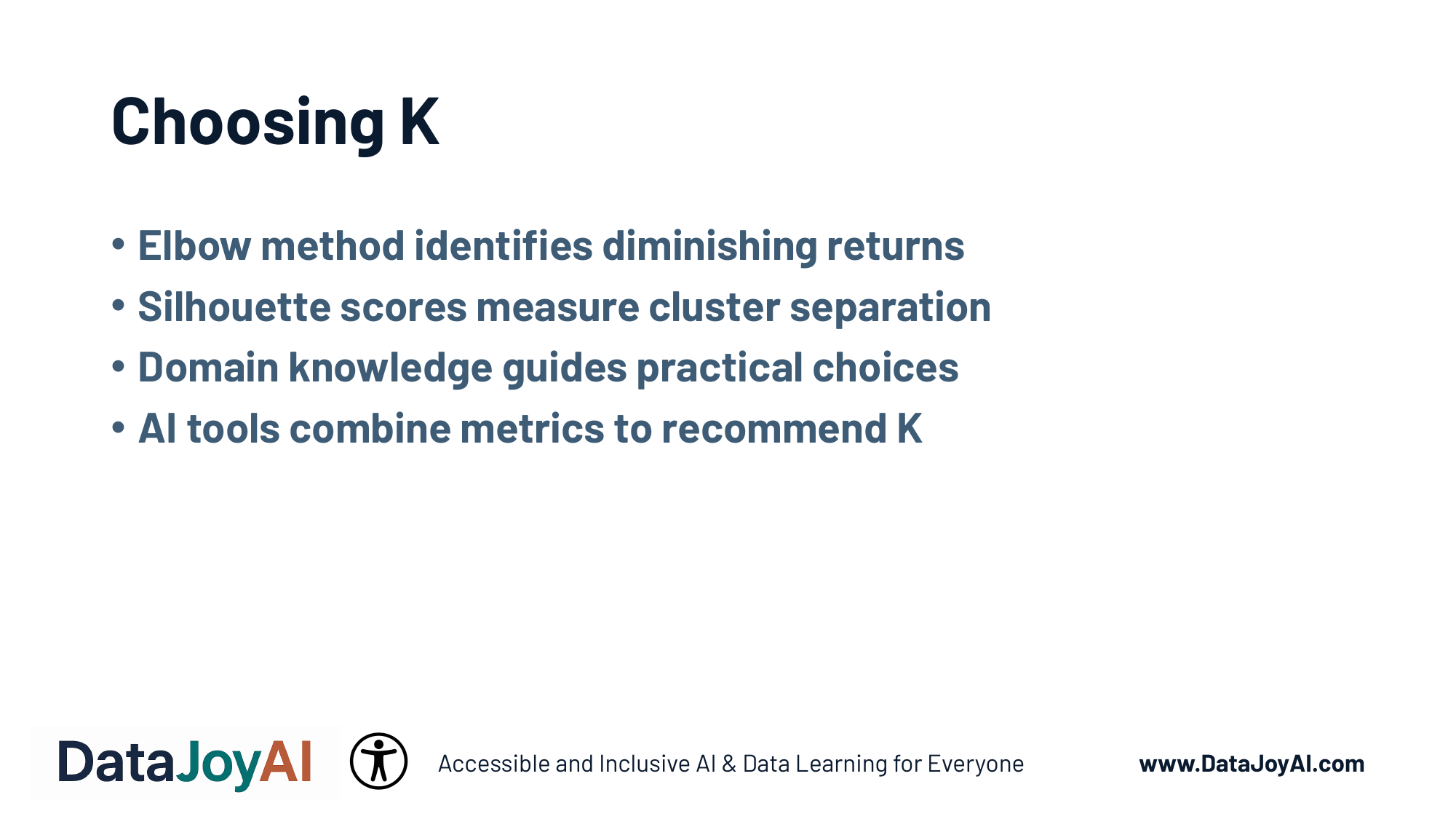

# Choosing K
Elbow method identifies diminishing returns
Silhouette scores measure cluster separation
Domain knowledge guides practical choices
AI tools combine metrics to recommend K